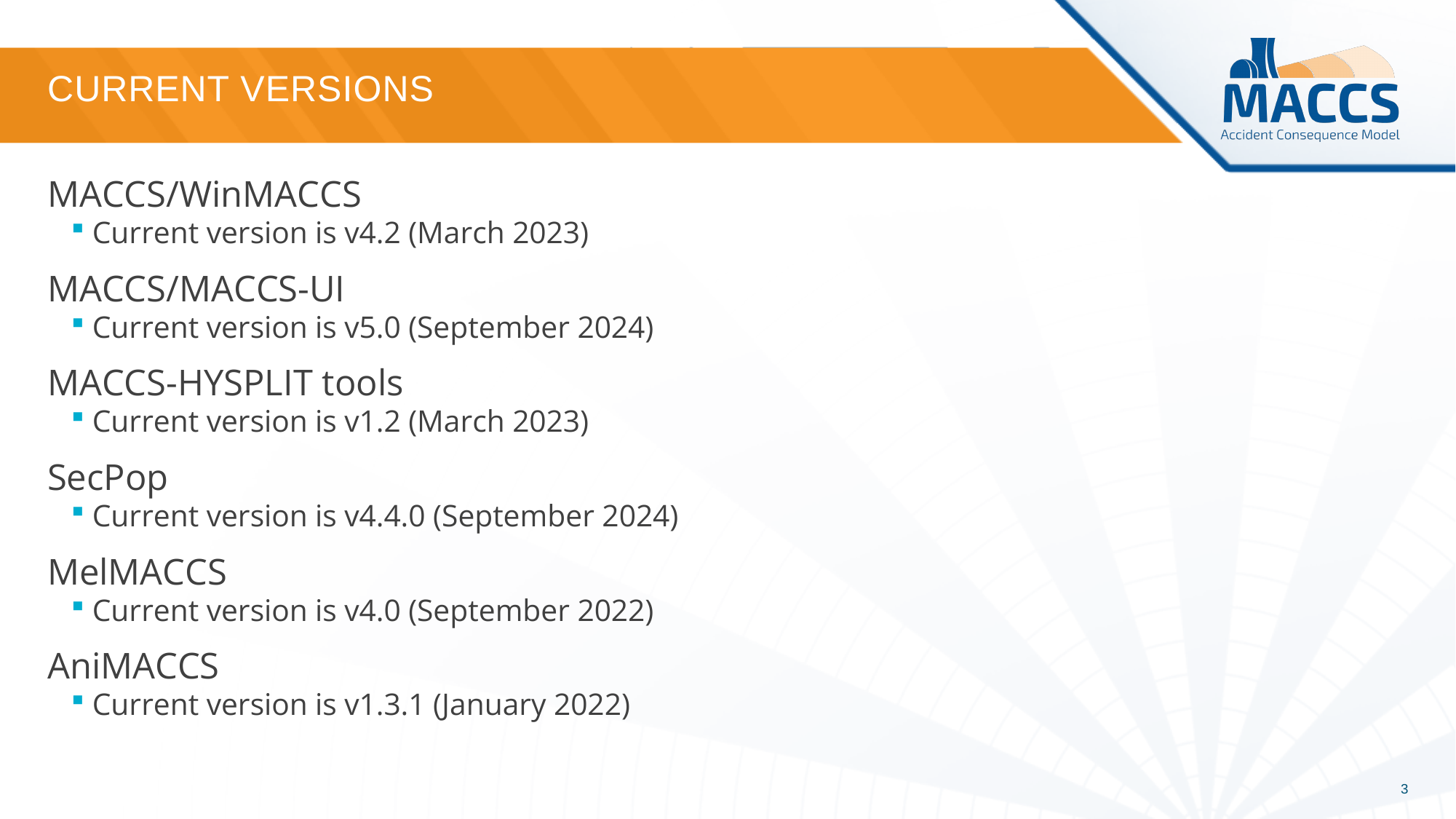

# Current Versions
MACCS/WinMACCS
Current version is v4.2 (March 2023)
MACCS/MACCS-UI
Current version is v5.0 (September 2024)
MACCS-HYSPLIT tools
Current version is v1.2 (March 2023)
SecPop
Current version is v4.4.0 (September 2024)
MelMACCS
Current version is v4.0 (September 2022)
AniMACCS
Current version is v1.3.1 (January 2022)

3